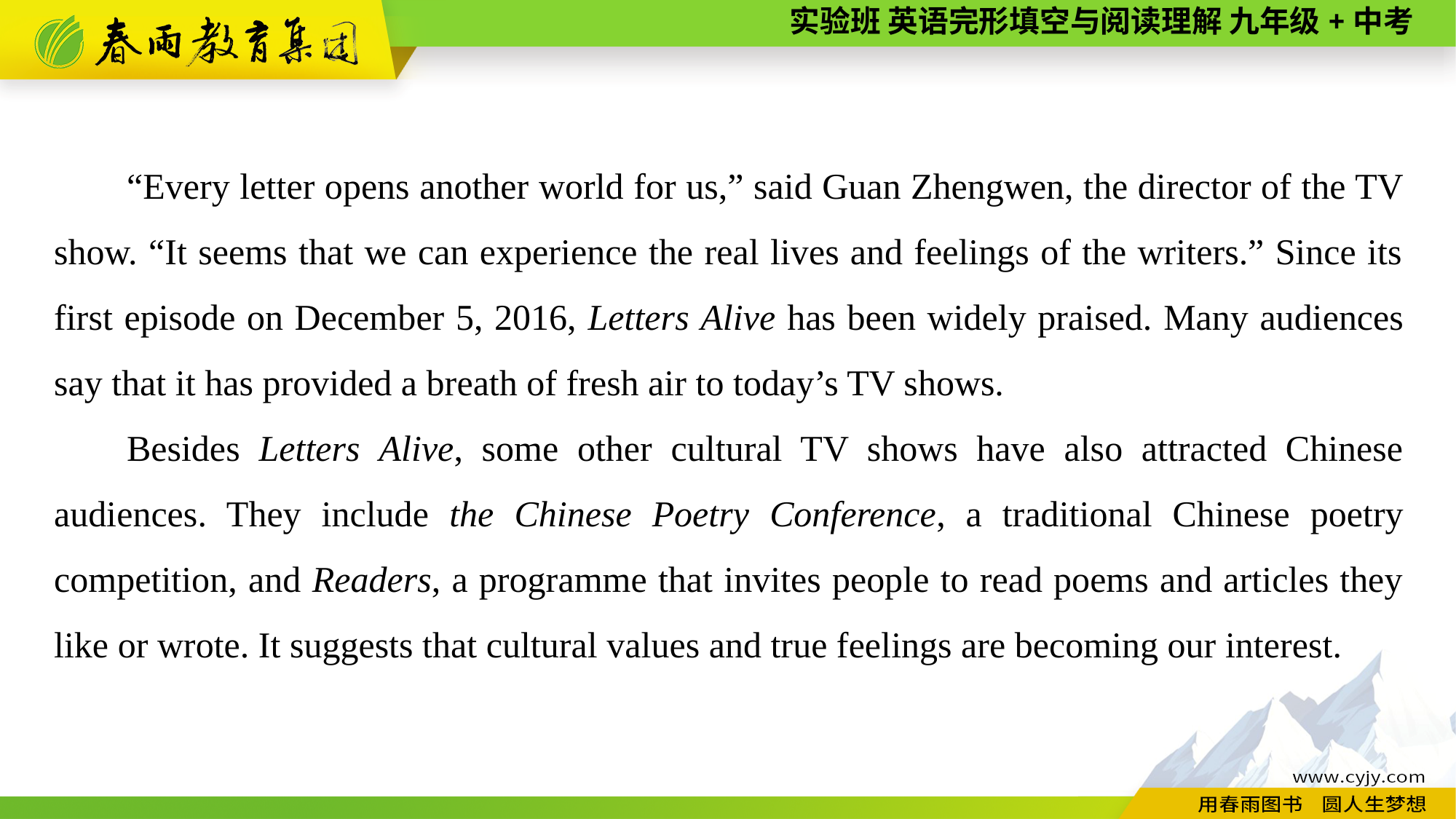

“Every letter opens another world for us,” said Guan Zhengwen, the director of the TV show. “It seems that we can experience the real lives and feelings of the writers.” Since its first episode on December 5, 2016, Letters Alive has been widely praised. Many audiences say that it has provided a breath of fresh air to today’s TV shows.
Besides Letters Alive, some other cultural TV shows have also attracted Chinese audiences. They include the Chinese Poetry Conference, a traditional Chinese poetry competition, and Readers, a programme that invites people to read poems and articles they like or wrote. It suggests that cultural values and true feelings are becoming our interest.